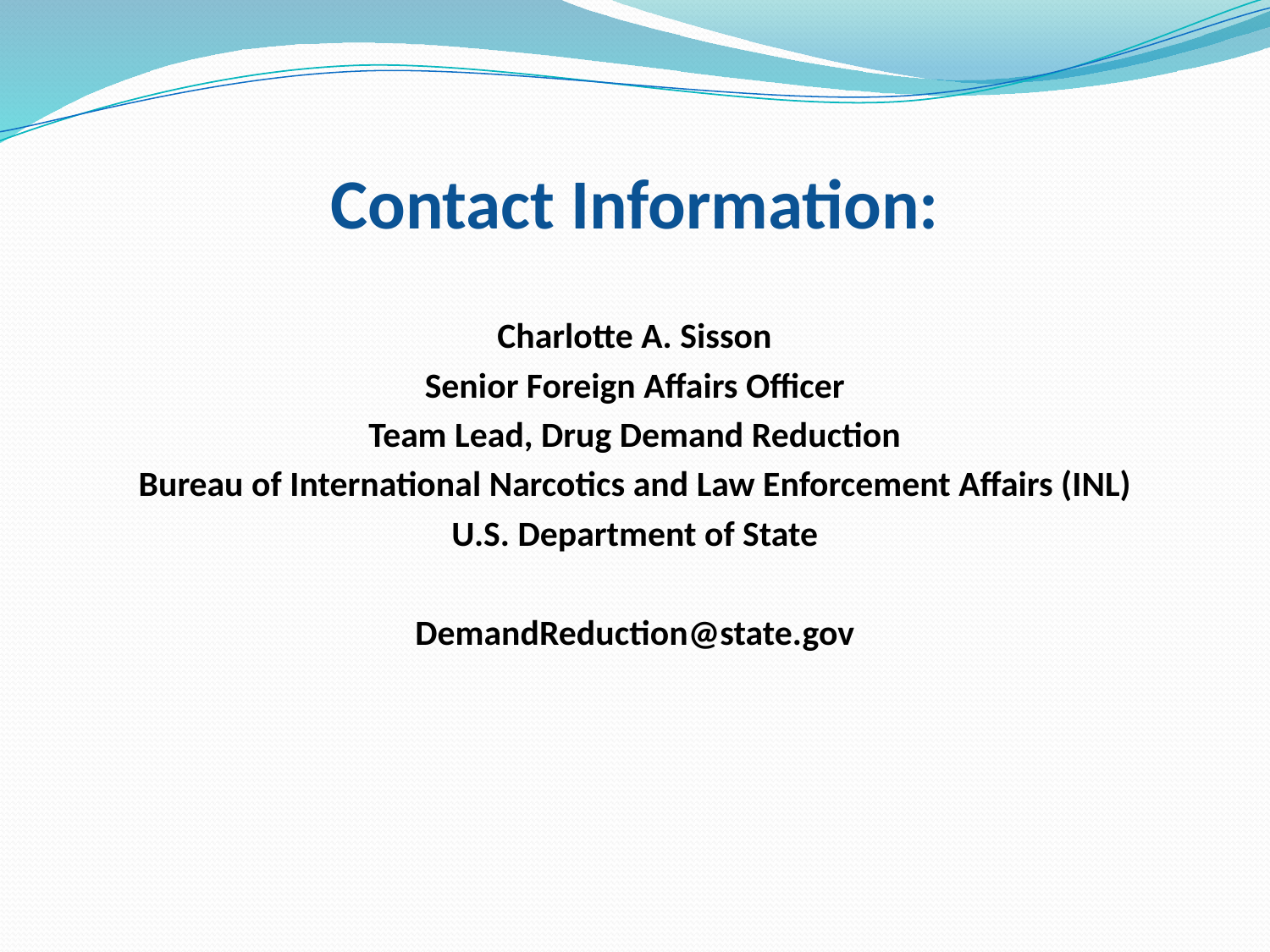

# Contact Information:
Charlotte A. Sisson
Senior Foreign Affairs Officer
Team Lead, Drug Demand Reduction
Bureau of International Narcotics and Law Enforcement Affairs (INL)
U.S. Department of State

DemandReduction@state.gov